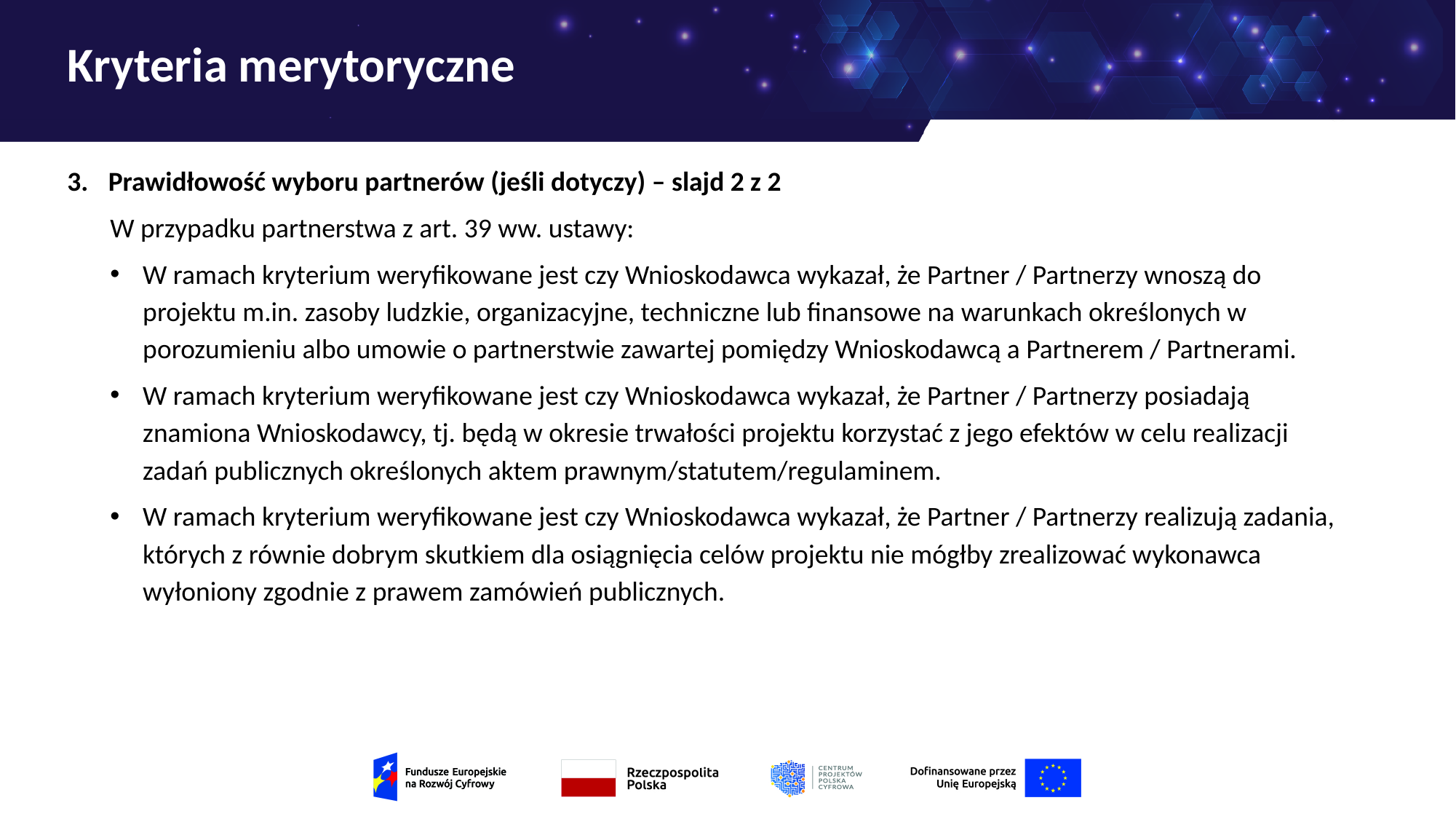

# Kryteria merytoryczne
Prawidłowość wyboru partnerów (jeśli dotyczy) – slajd 2 z 2
W przypadku partnerstwa z art. 39 ww. ustawy:
W ramach kryterium weryfikowane jest czy Wnioskodawca wykazał, że Partner / Partnerzy wnoszą do projektu m.in. zasoby ludzkie, organizacyjne, techniczne lub finansowe na warunkach określonych w porozumieniu albo umowie o partnerstwie zawartej pomiędzy Wnioskodawcą a Partnerem / Partnerami.
W ramach kryterium weryfikowane jest czy Wnioskodawca wykazał, że Partner / Partnerzy posiadają znamiona Wnioskodawcy, tj. będą w okresie trwałości projektu korzystać z jego efektów w celu realizacji zadań publicznych określonych aktem prawnym/statutem/regulaminem.
W ramach kryterium weryfikowane jest czy Wnioskodawca wykazał, że Partner / Partnerzy realizują zadania, których z równie dobrym skutkiem dla osiągnięcia celów projektu nie mógłby zrealizować wykonawca wyłoniony zgodnie z prawem zamówień publicznych.